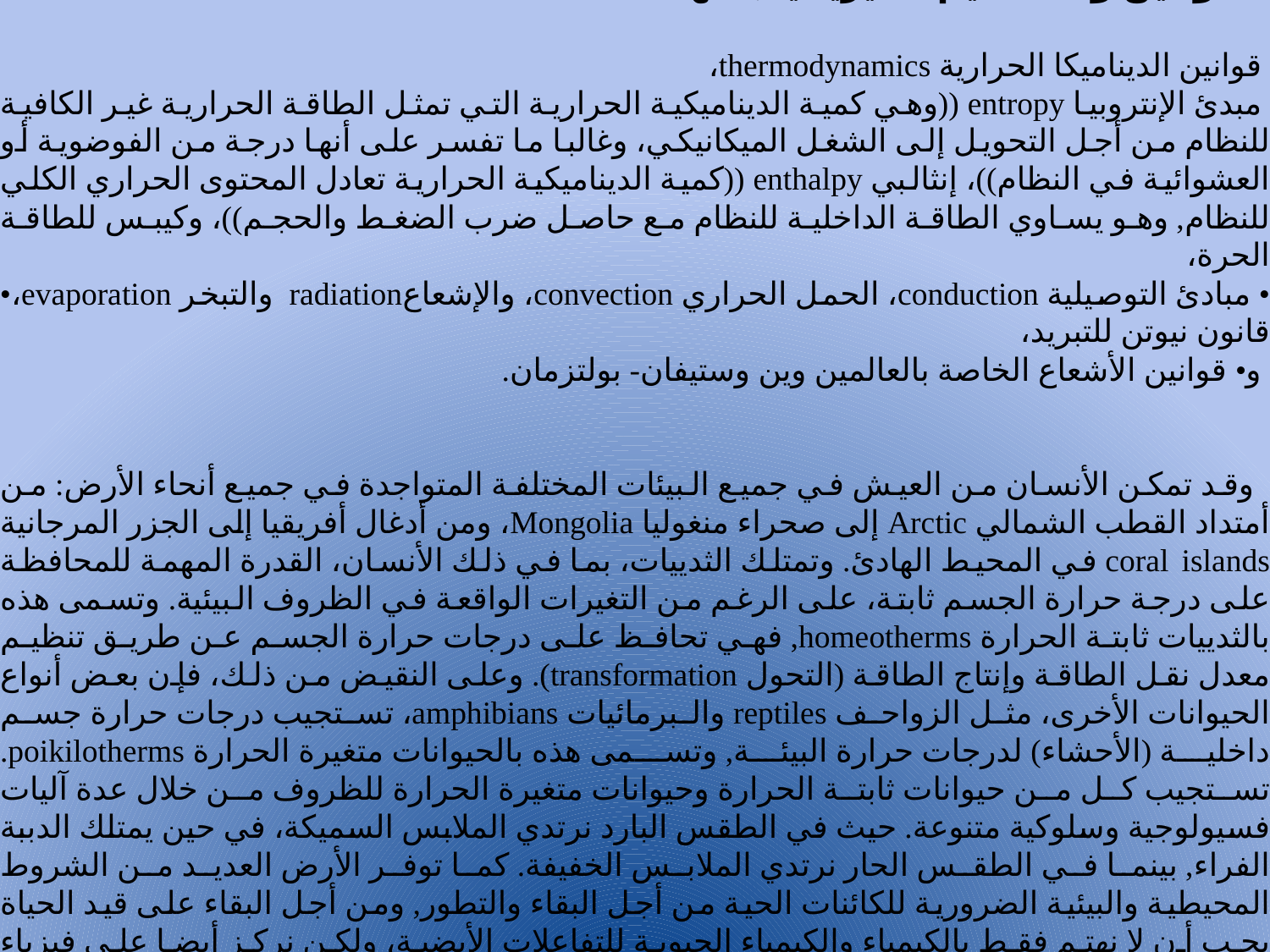

وتخضع معدل أنتقال هذه الطاقة وآلية التنظيم الحراري thermoregulation للقوانين والمفاهيم الفيزيائية, منها:

 قوانين الديناميكا الحرارية thermodynamics،
 مبدئ الإنتروبيا entropy ((وهي كمية الديناميكية الحرارية التي تمثل الطاقة الحرارية غير الكافية للنظام من أجل التحويل إلى الشغل الميكانيكي، وغالبا ما تفسر على أنها درجة من الفوضوية أو العشوائية في النظام))، إنثالبي enthalpy ((كمية الديناميكية الحرارية تعادل المحتوى الحراري الكلي للنظام, وهو يساوي الطاقة الداخلية للنظام مع حاصل ضرب الضغط والحجم))، وكيبس للطاقة الحرة،
• مبادئ التوصيلية conduction، الحمل الحراري convection، والإشعاعradiation  والتبخر evaporation،• قانون نيوتن للتبريد،
 و• قوانين الأشعاع الخاصة بالعالمين وين وستيفان- بولتزمان.

  وقد تمكن الأنسان من العيش في جميع البيئات المختلفة المتواجدة في جميع أنحاء الأرض: من أمتداد القطب الشمالي Arctic إلى صحراء منغوليا Mongolia، ومن أدغال أفريقيا إلى الجزر المرجانية coral islands في المحيط الهادئ. وتمتلك الثدييات، بما في ذلك الأنسان، القدرة المهمة للمحافظة على درجة حرارة الجسم ثابتة، على الرغم من التغيرات الواقعة في الظروف البيئية. وتسمى هذه بالثدييات ثابتة الحرارة homeotherms, فهي تحافظ على درجات حرارة الجسم عن طريق تنظيم معدل نقل الطاقة وإنتاج الطاقة (التحول transformation). وعلى النقيض من ذلك، فإن بعض أنواع الحيوانات الأخرى، مثل الزواحف reptiles والبرمائيات amphibians، تستجيب درجات حرارة جسم داخلية (الأحشاء) لدرجات حرارة البيئة, وتسمى هذه بالحيوانات متغيرة الحرارة poikilotherms. تستجيب كل من حيوانات ثابتة الحرارة وحيوانات متغيرة الحرارة للظروف من خلال عدة آليات فسيولوجية وسلوكية متنوعة. حيث في الطقس البارد نرتدي الملابس السميكة، في حين يمتلك الدببة الفراء, بينما في الطقس الحار نرتدي الملابس الخفيفة. كما توفر الأرض العديد من الشروط المحيطية والبيئية الضرورية للكائنات الحية من أجل البقاء والتطور, ومن أجل البقاء على قيد الحياة يجب أن لا نهتم فقط بالكيمياء والكيمياء الحيوية للتفاعلات الأيضية، ولكن نركز أيضا على فيزياء العمليات الحرارية, ومن الضروري مناقشة قوانين الديناميكية الحرارية لنرى كيفية تطبيقها على أيض طاقة الجسم.